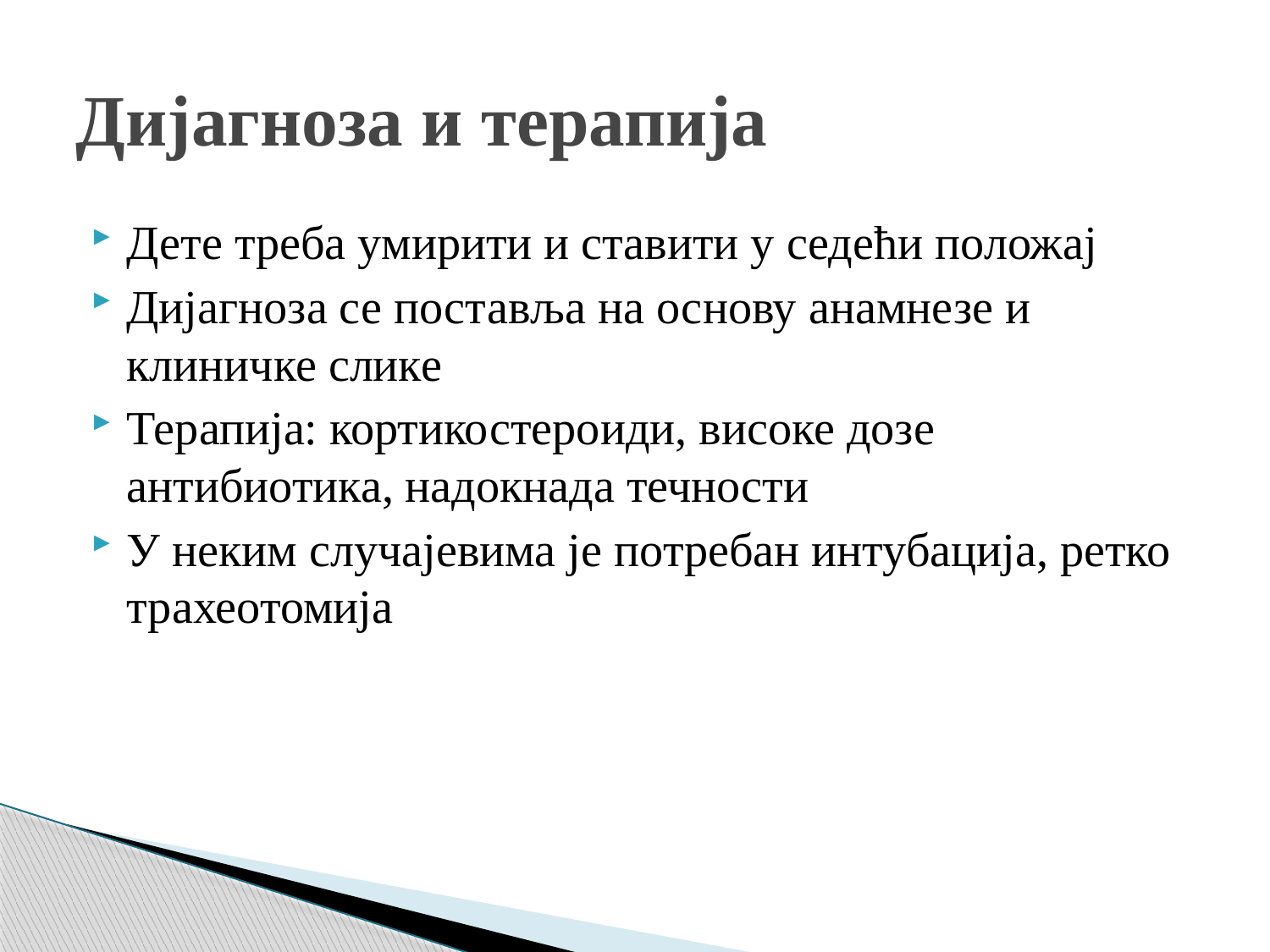

# Дијагноза и терапија
Дете треба умирити и ставити у седећи положај
Дијагноза се поставља на основу анамнезе и клиничке слике
Терапија: кортикостероиди, високе дозе антибиотика, надокнада течности
У неким случајевима је потребан интубација, ретко трахеотомија